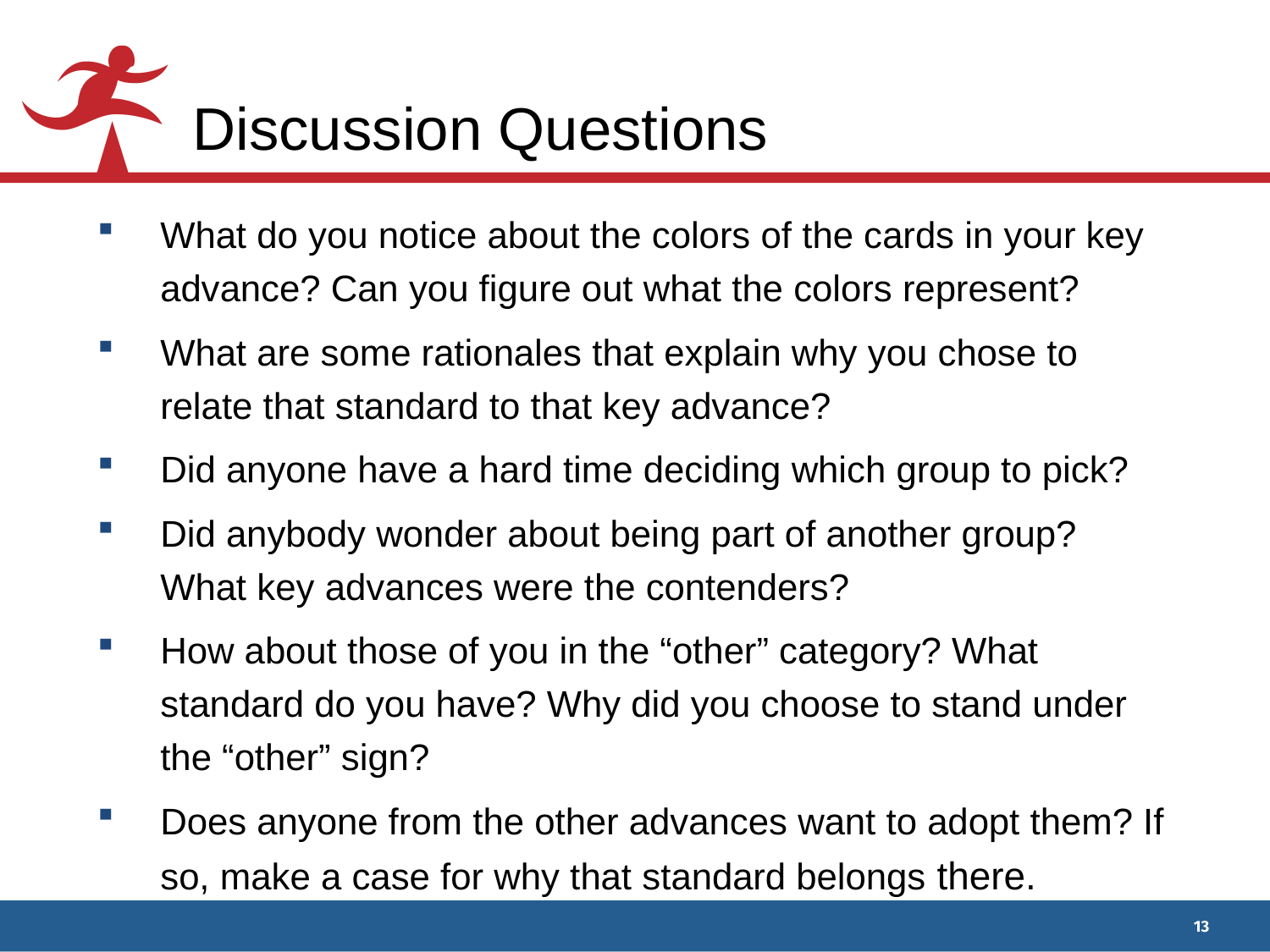

# Discussion Questions
What do you notice about the colors of the cards in your key advance? Can you figure out what the colors represent?
What are some rationales that explain why you chose to relate that standard to that key advance?
Did anyone have a hard time deciding which group to pick?
Did anybody wonder about being part of another group? What key advances were the contenders?
How about those of you in the “other” category? What standard do you have? Why did you choose to stand under the “other” sign?
Does anyone from the other advances want to adopt them? If so, make a case for why that standard belongs there.